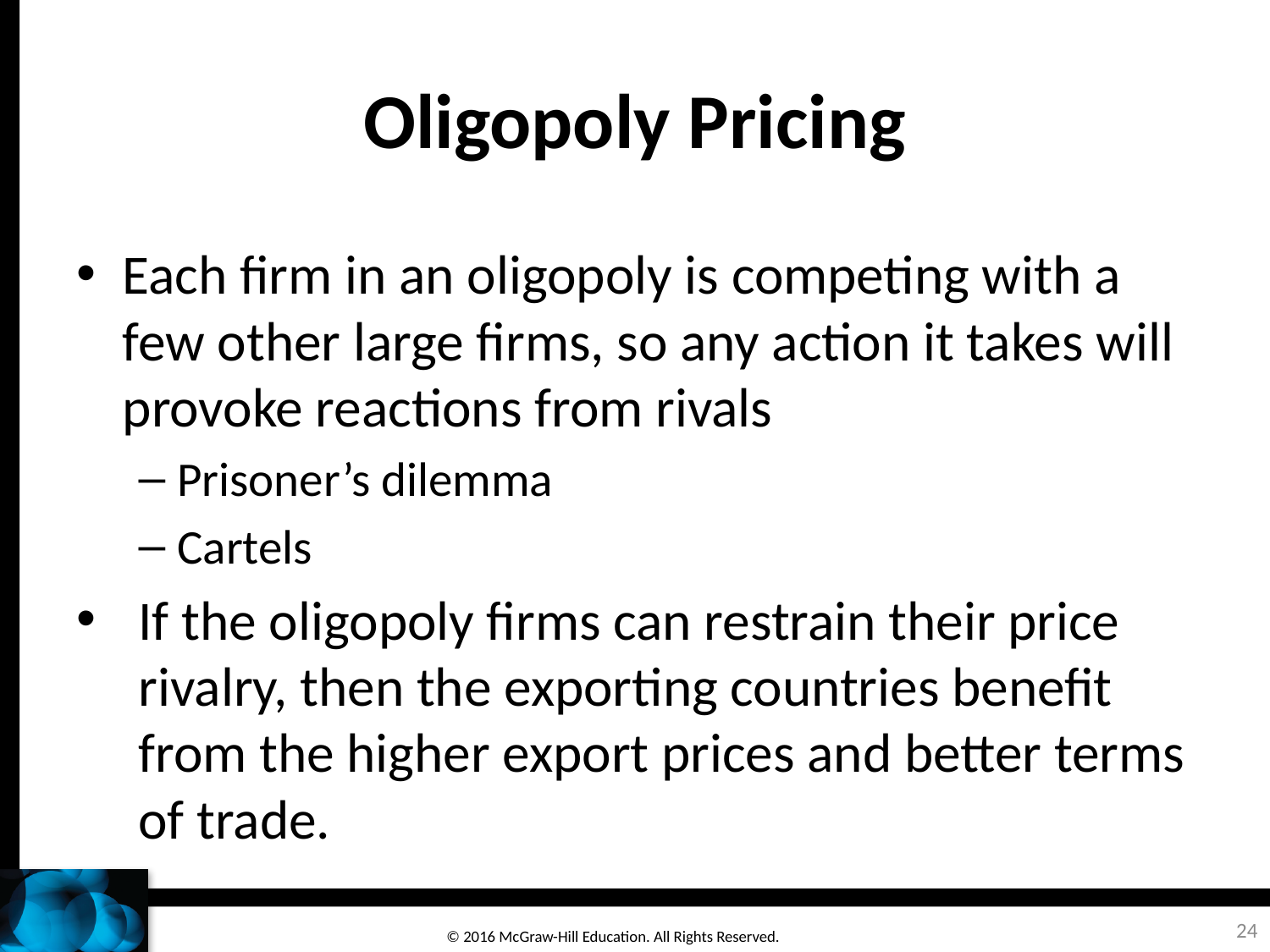

# Oligopoly Pricing
Each firm in an oligopoly is competing with a few other large firms, so any action it takes will provoke reactions from rivals
Prisoner’s dilemma
Cartels
If the oligopoly firms can restrain their price rivalry, then the exporting countries benefit from the higher export prices and better terms of trade.
24
© 2016 McGraw-Hill Education. All Rights Reserved.